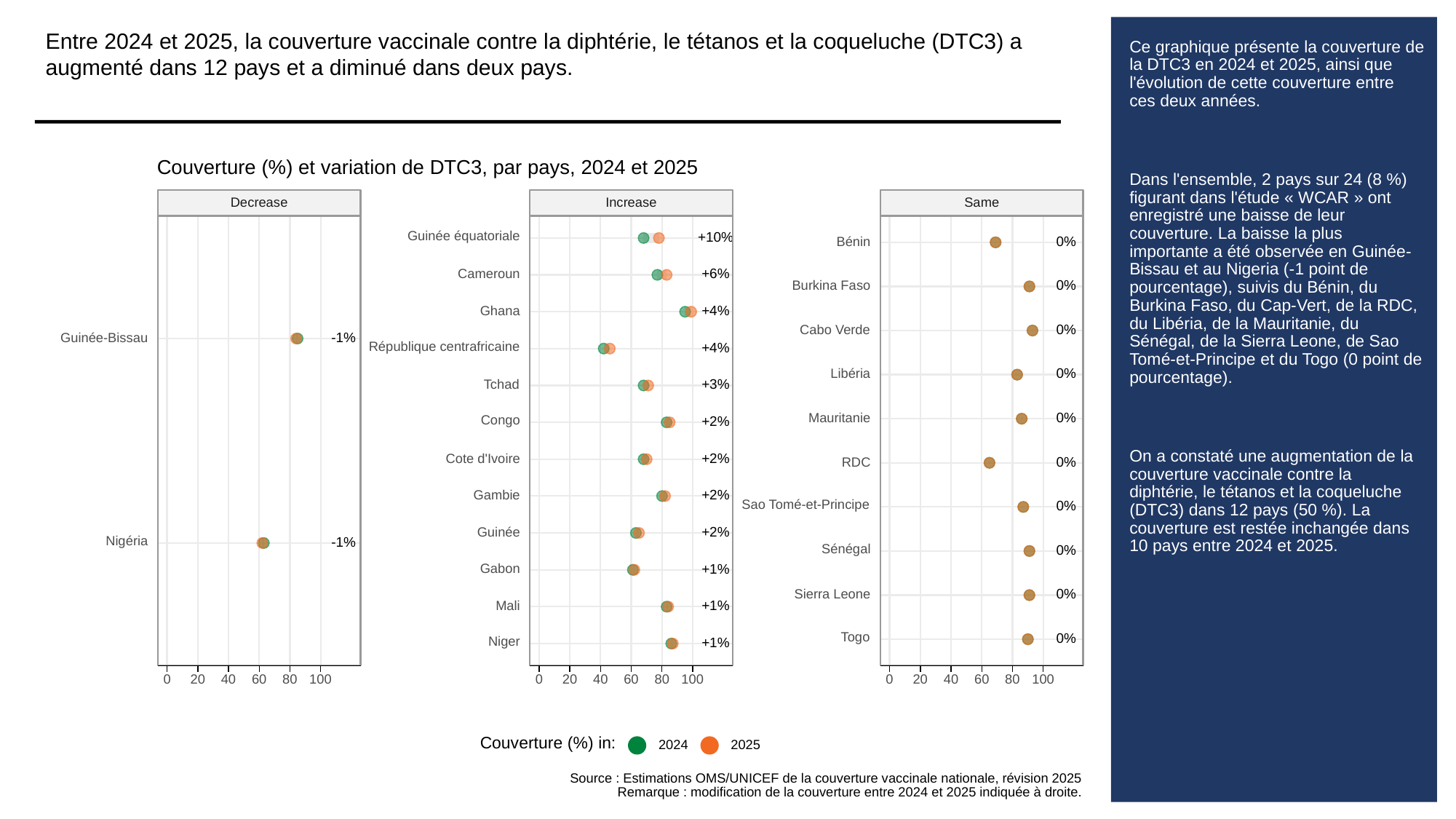

Entre 2024 et 2025, la couverture vaccinale contre la diphtérie, le tétanos et la coqueluche (DTC3) a augmenté dans 12 pays et a diminué dans deux pays.
# Ce graphique présente la couverture de la DTC3 en 2024 et 2025, ainsi que l'évolution de cette couverture entre ces deux années.

Dans l'ensemble, 2 pays sur 24 (8 %) figurant dans l'étude « WCAR » ont enregistré une baisse de leur couverture. La baisse la plus importante a été observée en Guinée-Bissau et au Nigeria (-1 point de pourcentage), suivis du Bénin, du Burkina Faso, du Cap-Vert, de la RDC, du Libéria, de la Mauritanie, du Sénégal, de la Sierra Leone, de Sao Tomé-et-Principe et du Togo (0 point de pourcentage).

On a constaté une augmentation de la couverture vaccinale contre la diphtérie, le tétanos et la coqueluche (DTC3) dans 12 pays (50 %). La couverture est restée inchangée dans 10 pays entre 2024 et 2025.

Couverture (%) et variation de DTC3, par pays, 2024 et 2025

Same
Decrease
Increase

Guinée équatoriale
+10%

0%

Bénin

+6%

Cameroun

0%

Burkina Faso

+4%

Ghana

0%

Cabo Verde

-1%

Guinée-Bissau

République centrafricaine
+4%

0%

Libéria

+3%

Tchad

0%

Mauritanie
Congo
+2%

+2%

Cote d'Ivoire
0%

RDC

+2%

Gambie

Sao Tomé-et-Principe
0%

+2%

Guinée

Nigéria
-1%

Sénégal
0%

+1%

Gabon

0%

Sierra Leone

+1%

Mali

Togo
0%

Niger
+1%

0
20
40
60
80
100
0
20
40
60
80
100
0
20
40
60
80
100
Couverture (%) in:

2024
2025
Source : Estimations OMS/UNICEF de la couverture vaccinale nationale, révision 2025
Remarque : modification de la couverture entre 2024 et 2025 indiquée à droite.